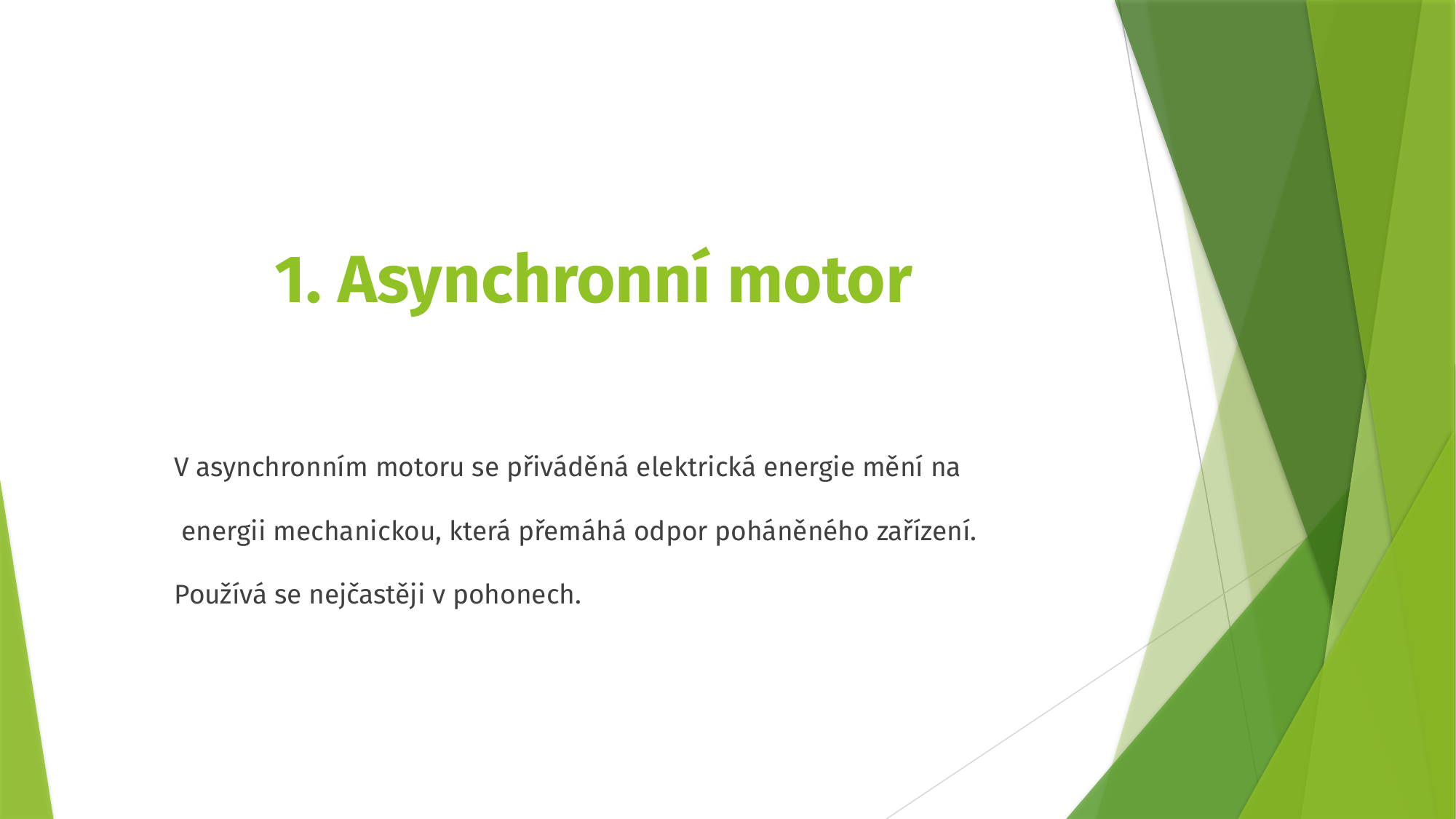

# 1. Asynchronní motor
V asynchronním motoru se přiváděná elektrická energie mění na
 energii mechanickou, která přemáhá odpor poháněného zařízení.
Používá se nejčastěji v pohonech.